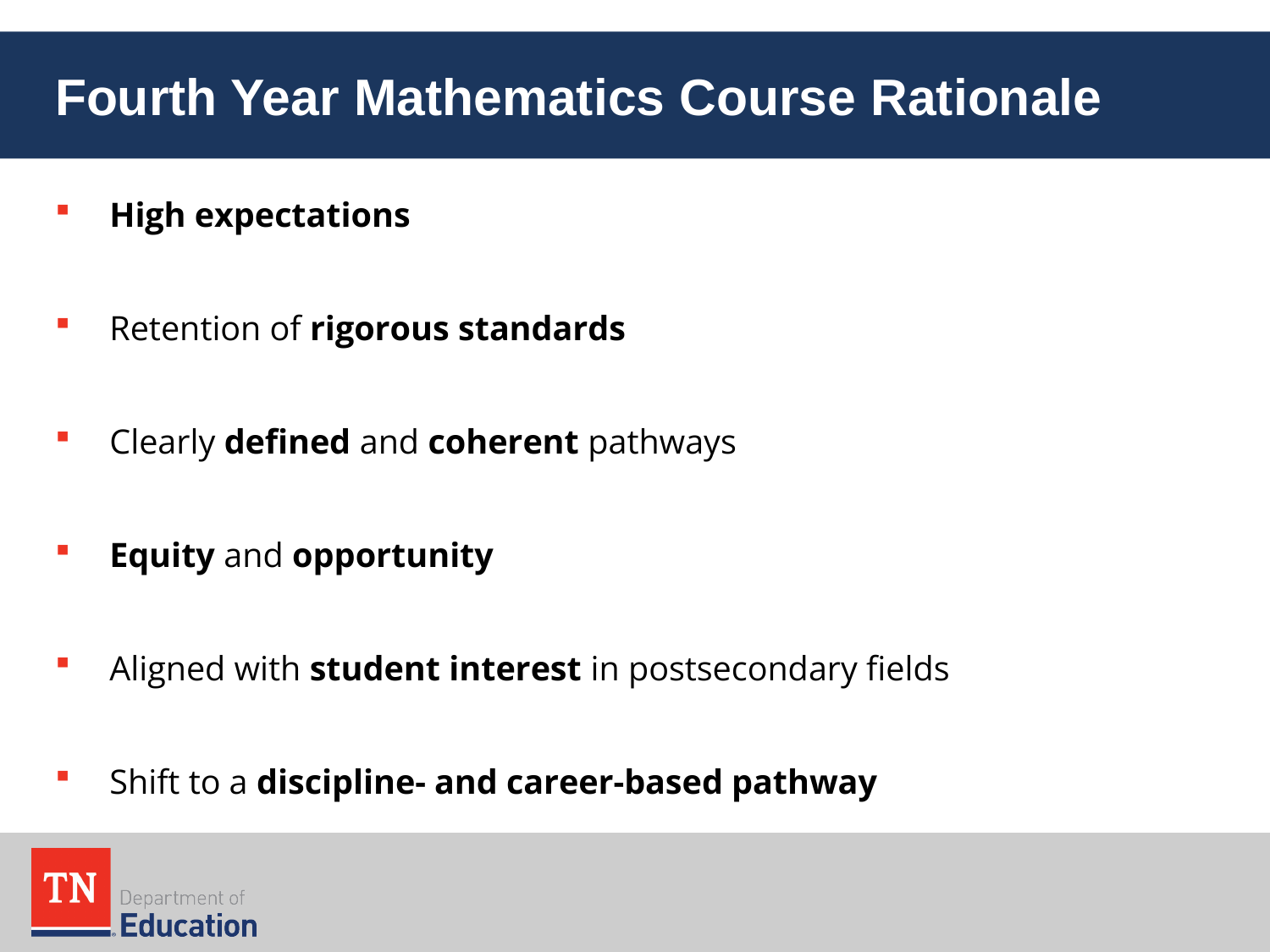

# Fourth Year Mathematics Course Rationale
High expectations

Retention of rigorous standards

Clearly defined and coherent pathways

Equity and opportunity

Aligned with student interest in postsecondary fields

Shift to a discipline- and career-based pathway